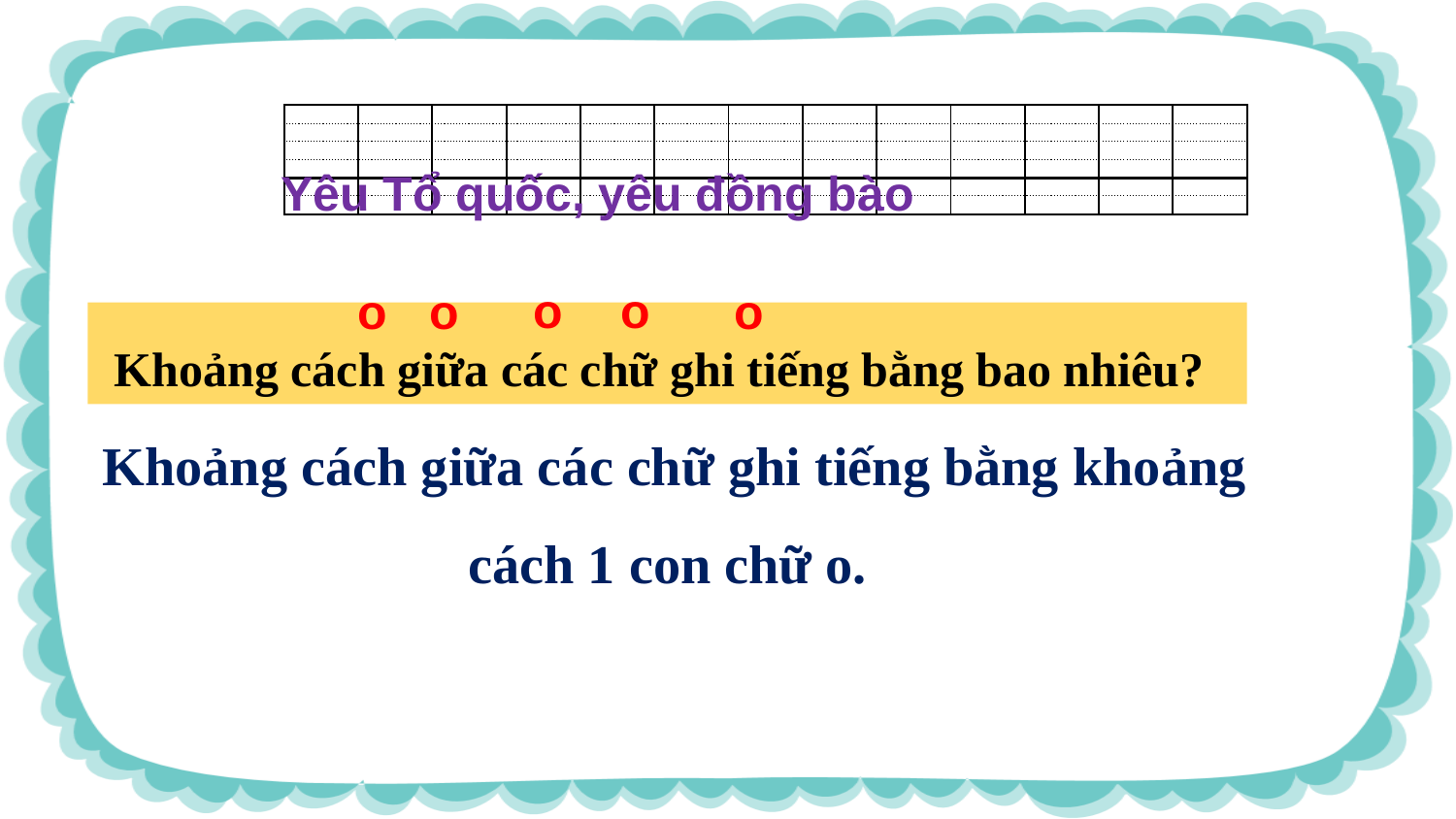

o
 o
 o
 o
 o
 Yêu Tổ quốc, yêu đồng bào
|  |  |  |  |  |  |  |  |  |  |  |  |  |
| --- | --- | --- | --- | --- | --- | --- | --- | --- | --- | --- | --- | --- |
|  |  |  |  |  |  |  |  |  |  |  |  |  |
|  |  |  |  |  |  |  |  |  |  |  |  |  |
|  |  |  |  |  |  |  |  |  |  |  |  |  |
|  |  |  |  |  |  |  |  |  |  |  |  |  |
|  |  |  |  |  |  |  |  |  |  |  |  |  |
 Khoảng cách giữa các chữ ghi tiếng bằng bao nhiêu?
 Khoảng cách giữa các chữ ghi tiếng bằng khoảng cách 1 con chữ o.